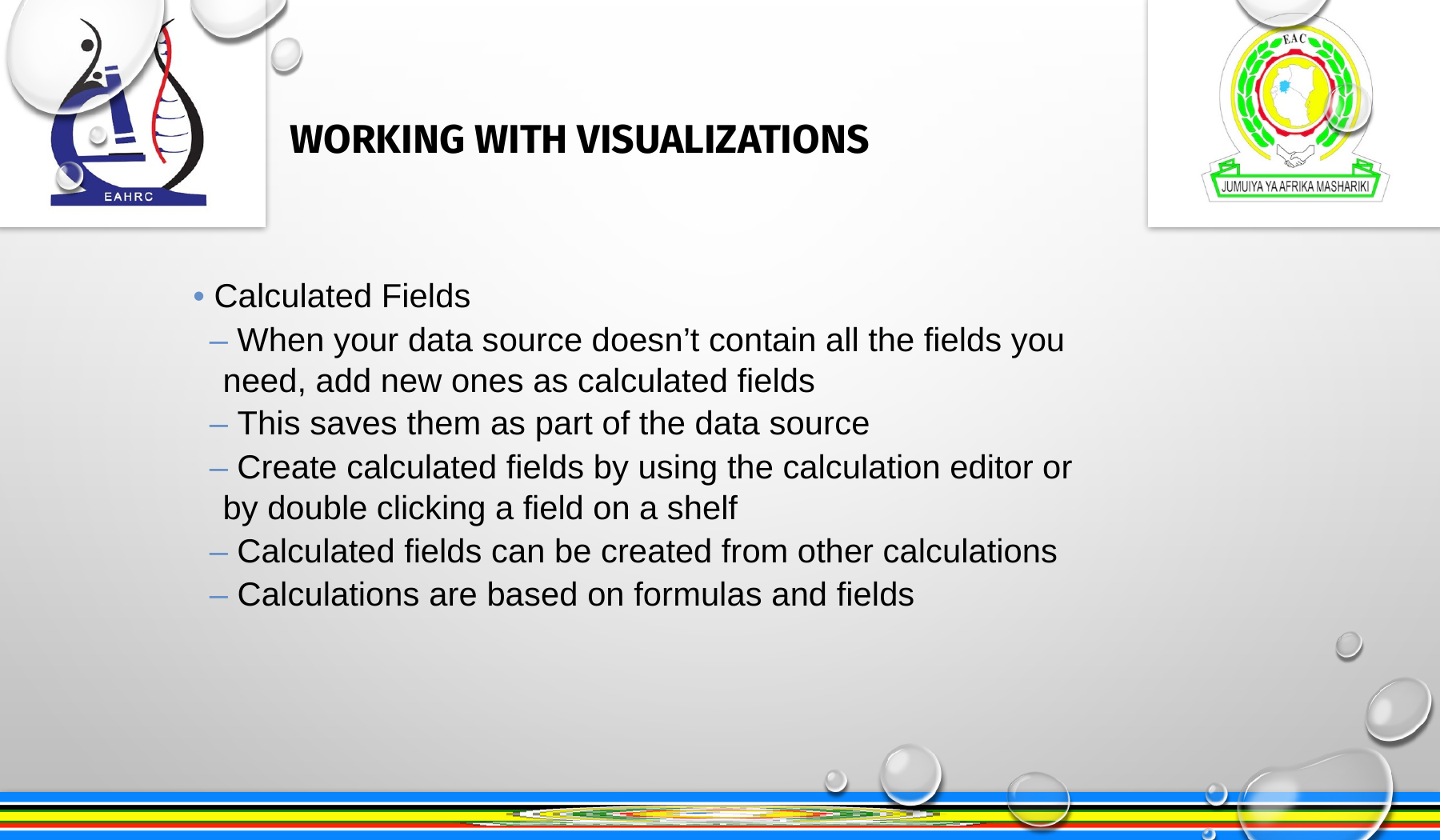

WORKING WITH VISUALIZATIONS

• Calculated Fields
– When your data source doesn’t contain all the fields you
need, add new ones as calculated fields
– This saves them as part of the data source
– Create calculated fields by using the calculation editor or
by double clicking a field on a shelf
– Calculated fields can be created from other calculations
– Calculations are based on formulas and fields